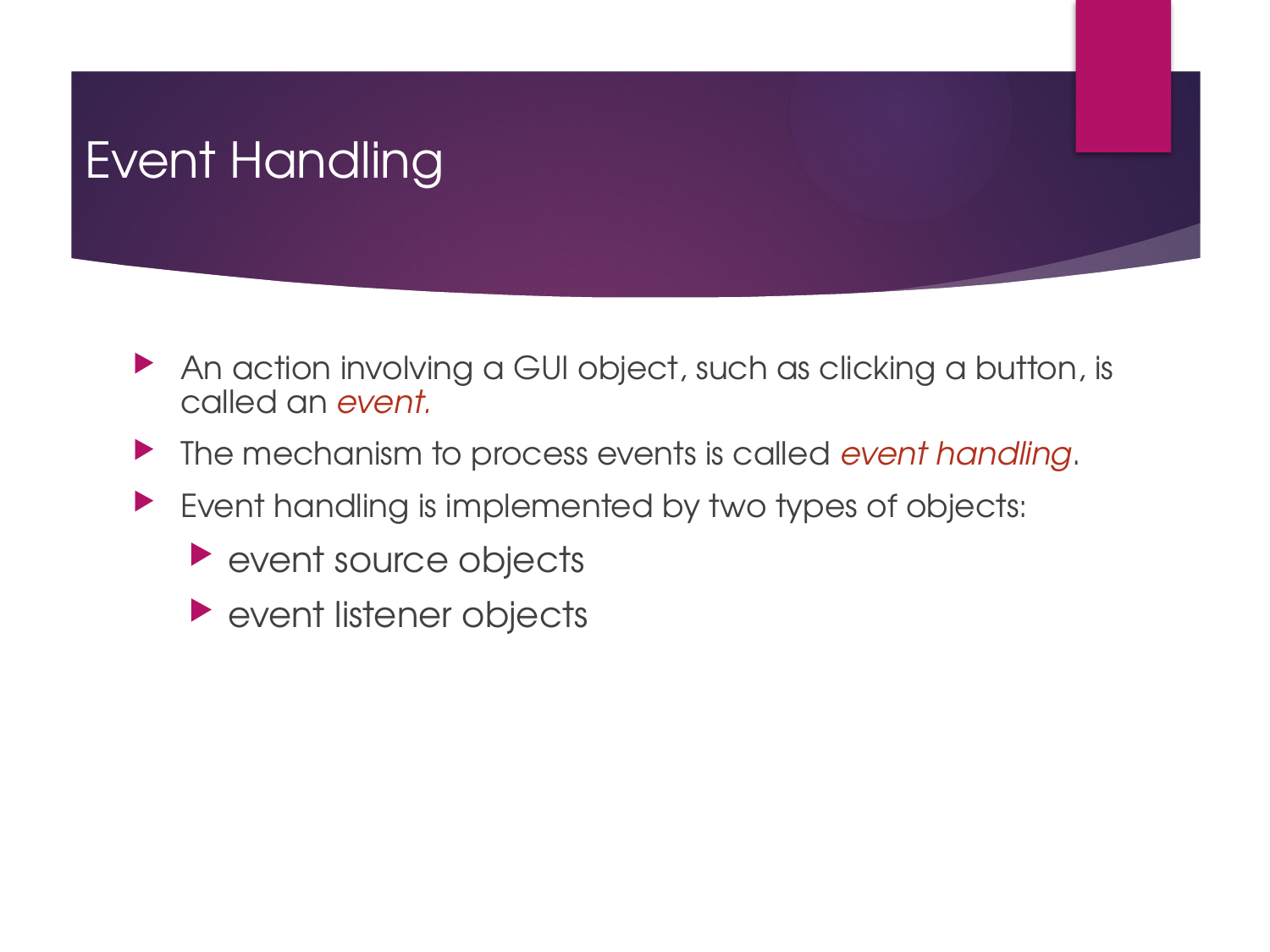

# Event Handling
An action involving a GUI object, such as clicking a button, is called an event.
The mechanism to process events is called event handling.
Event handling is implemented by two types of objects:
event source objects
event listener objects